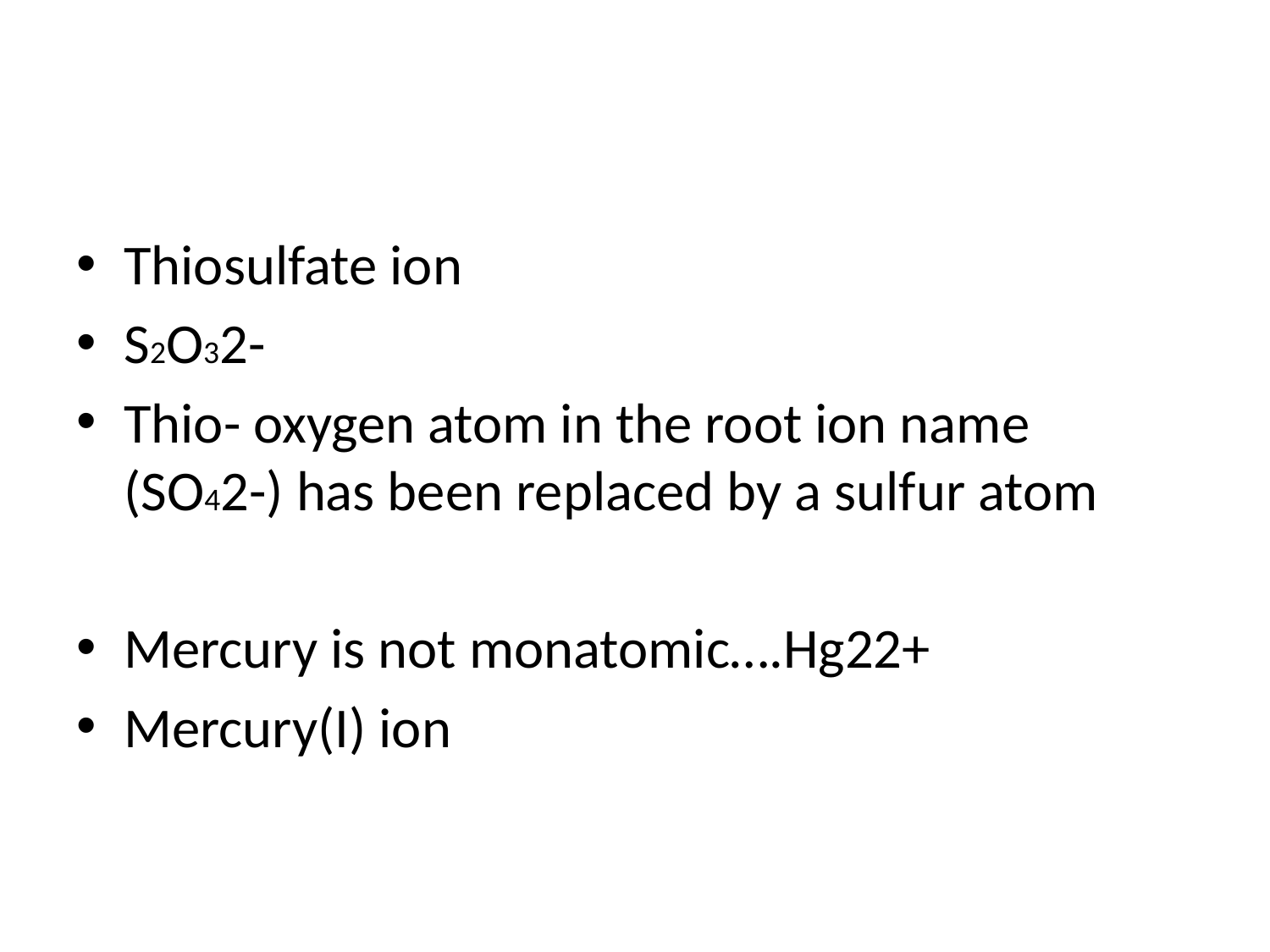

#
Thiosulfate ion
S2O32-
Thio- oxygen atom in the root ion name (SO42-) has been replaced by a sulfur atom

Mercury is not monatomic….Hg22+
Mercury(I) ion